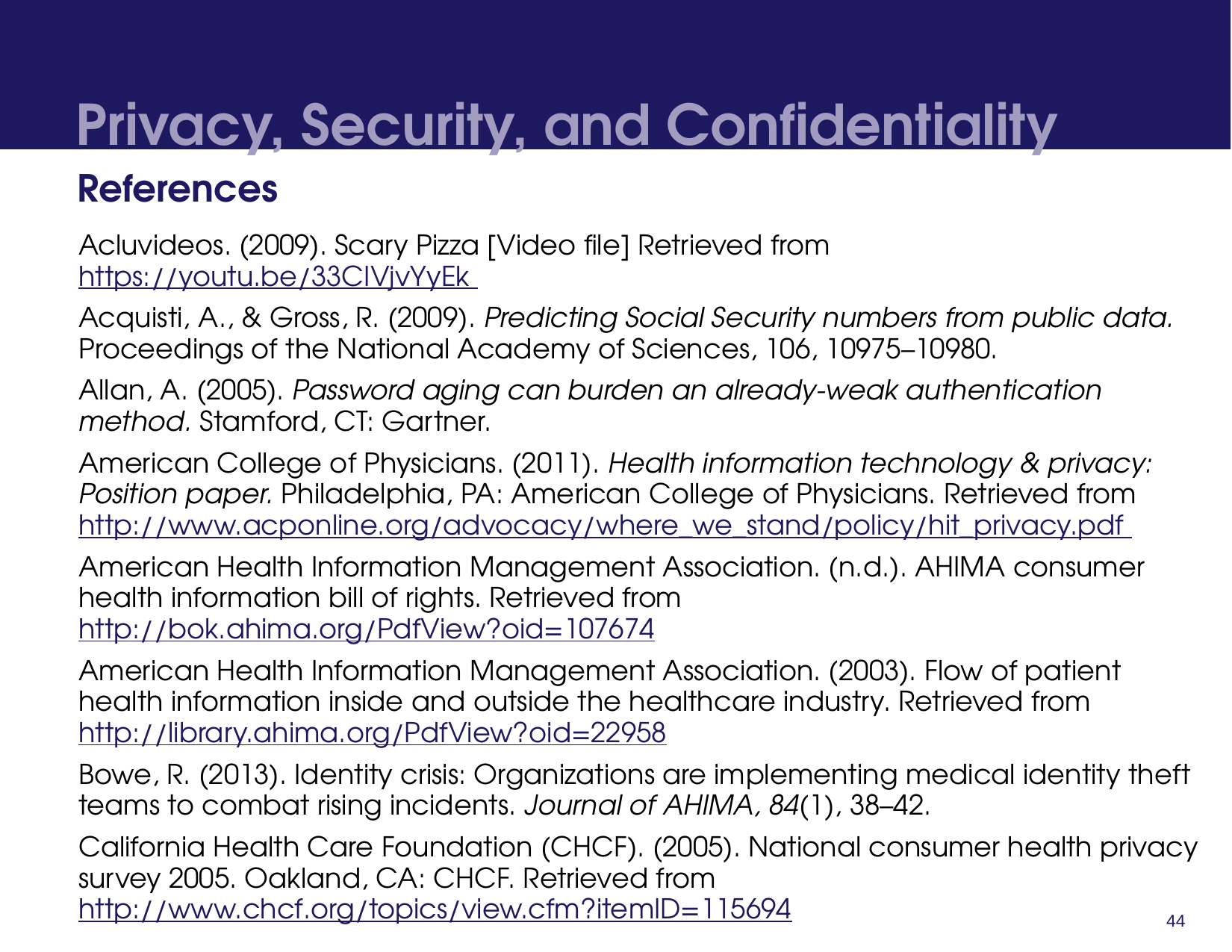

# Privacy, Security, and Confidentiality
References
Acluvideos. (2009). Scary Pizza [Video file] Retrieved from https://youtu.be/33CIVjvYyEk
Acquisti, A., & Gross, R. (2009). Predicting Social Security numbers from public data. Proceedings of the National Academy of Sciences, 106, 10975–10980.
Allan, A. (2005). Password aging can burden an already-weak authentication method. Stamford, CT: Gartner.
American College of Physicians. (2011). Health information technology & privacy: Position paper. Philadelphia, PA: American College of Physicians. Retrieved from http://www.acponline.org/advocacy/where_we_stand/policy/hit_privacy.pdf
American Health Information Management Association. (n.d.). AHIMA consumer health information bill of rights. Retrieved from http://bok.ahima.org/PdfView?oid=107674
American Health Information Management Association. (2003). Flow of patient health information inside and outside the healthcare industry. Retrieved from http://library.ahima.org/PdfView?oid=22958
Bowe, R. (2013). Identity crisis: Organizations are implementing medical identity theft teams to combat rising incidents. Journal of AHIMA, 84(1), 38–42.
California Health Care Foundation (CHCF). (2005). National consumer health privacy survey 2005. Oakland, CA: CHCF. Retrieved from http://www.chcf.org/topics/view.cfm?itemID=115694

44